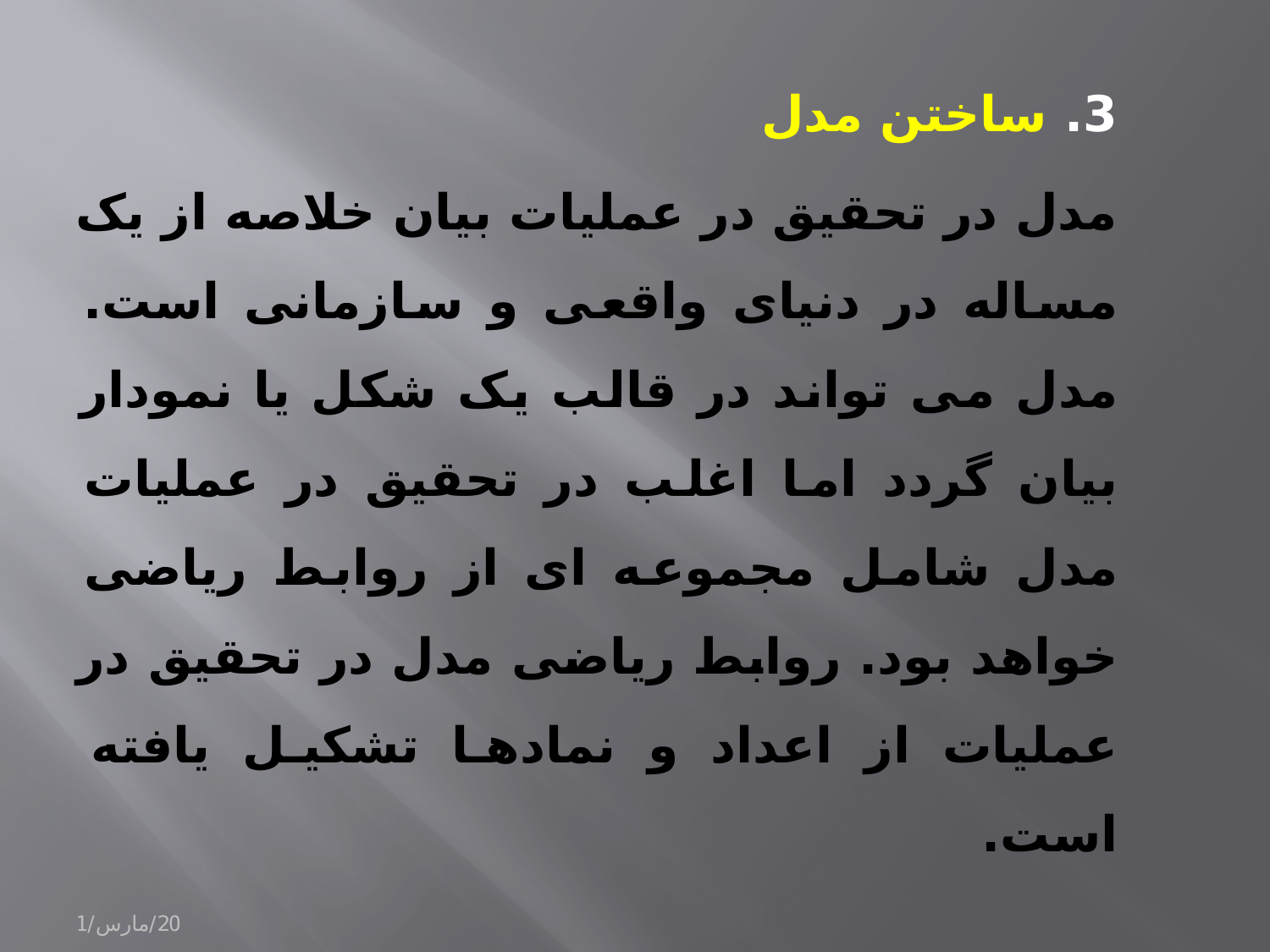

3. ساختن مدل
مدل در تحقیق در عملیات بیان خلاصه از یک مساله در دنیای واقعی و سازمانی است. مدل می تواند در قالب یک شکل یا نمودار بیان گردد اما اغلب در تحقیق در عملیات مدل شامل مجموعه ای از روابط ریاضی خواهد بود. روابط ریاضی مدل در تحقیق در عملیات از اعداد و نمادها تشکیل یافته است.

20/مارس/1